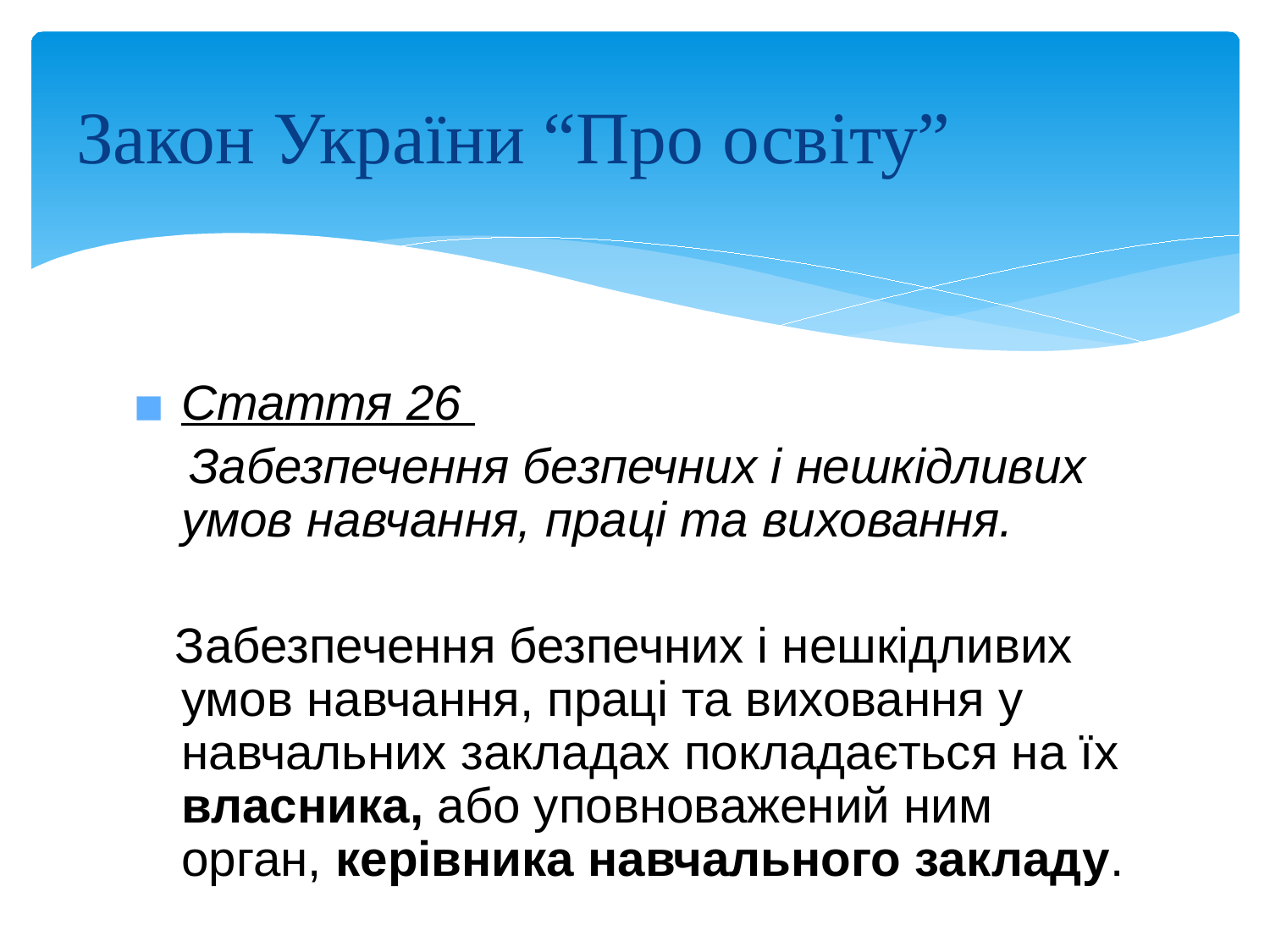

# Закон України “Про освіту”
Стаття 26
    Забезпечення безпечних і нешкідливих умов навчання, праці та виховання.

   Забезпечення безпечних і нешкідливих умов навчання, праці та виховання у навчальних закладах покладається на їх власника, або уповноважений ним орган, керівника навчального закладу.